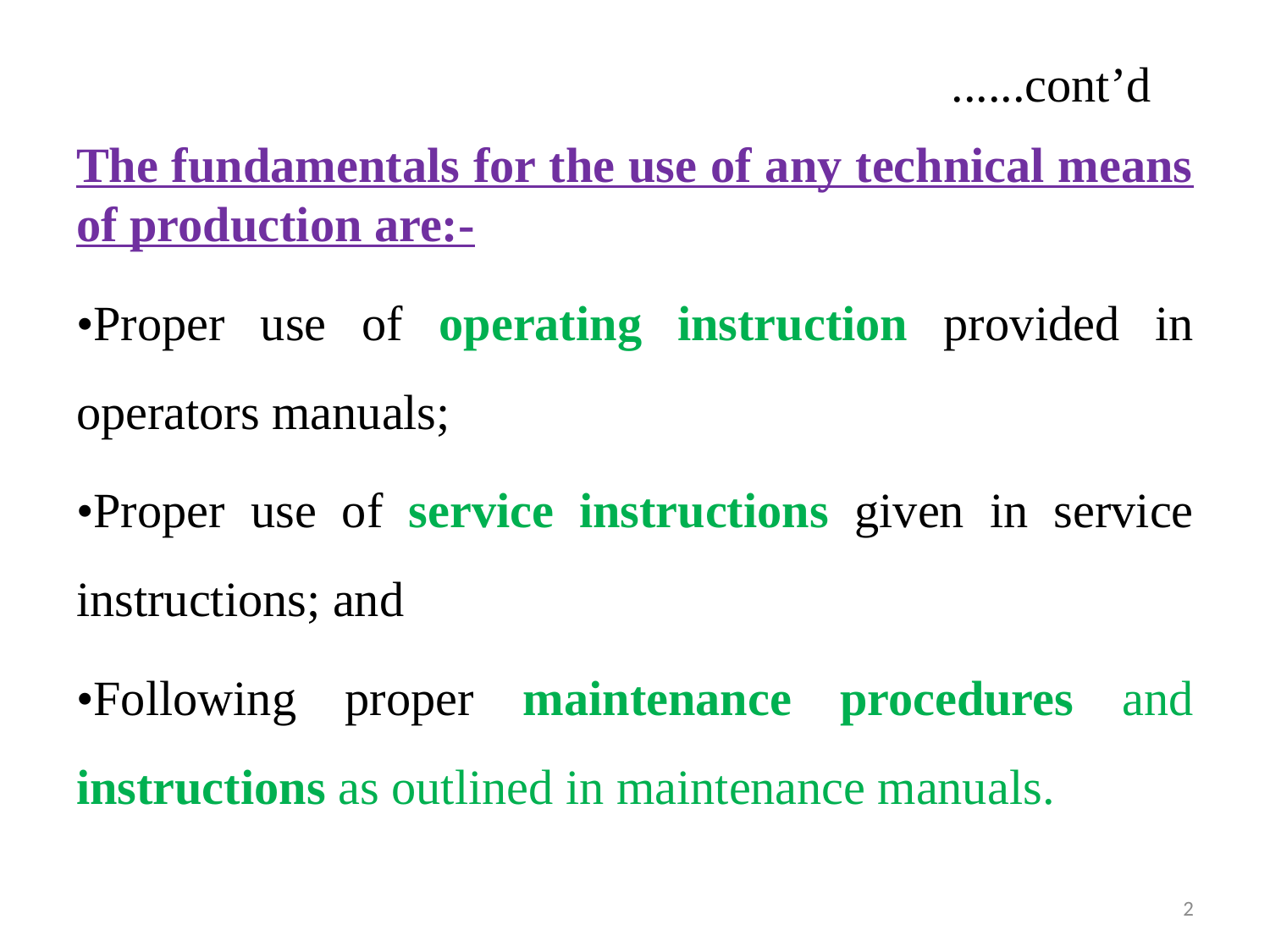

# ......cont’d
The fundamentals for the use of any technical means of production are:-
•Proper use of operating instruction provided in operators manuals;
•Proper use of service instructions given in service instructions; and
•Following proper maintenance procedures and instructions as outlined in maintenance manuals.
2